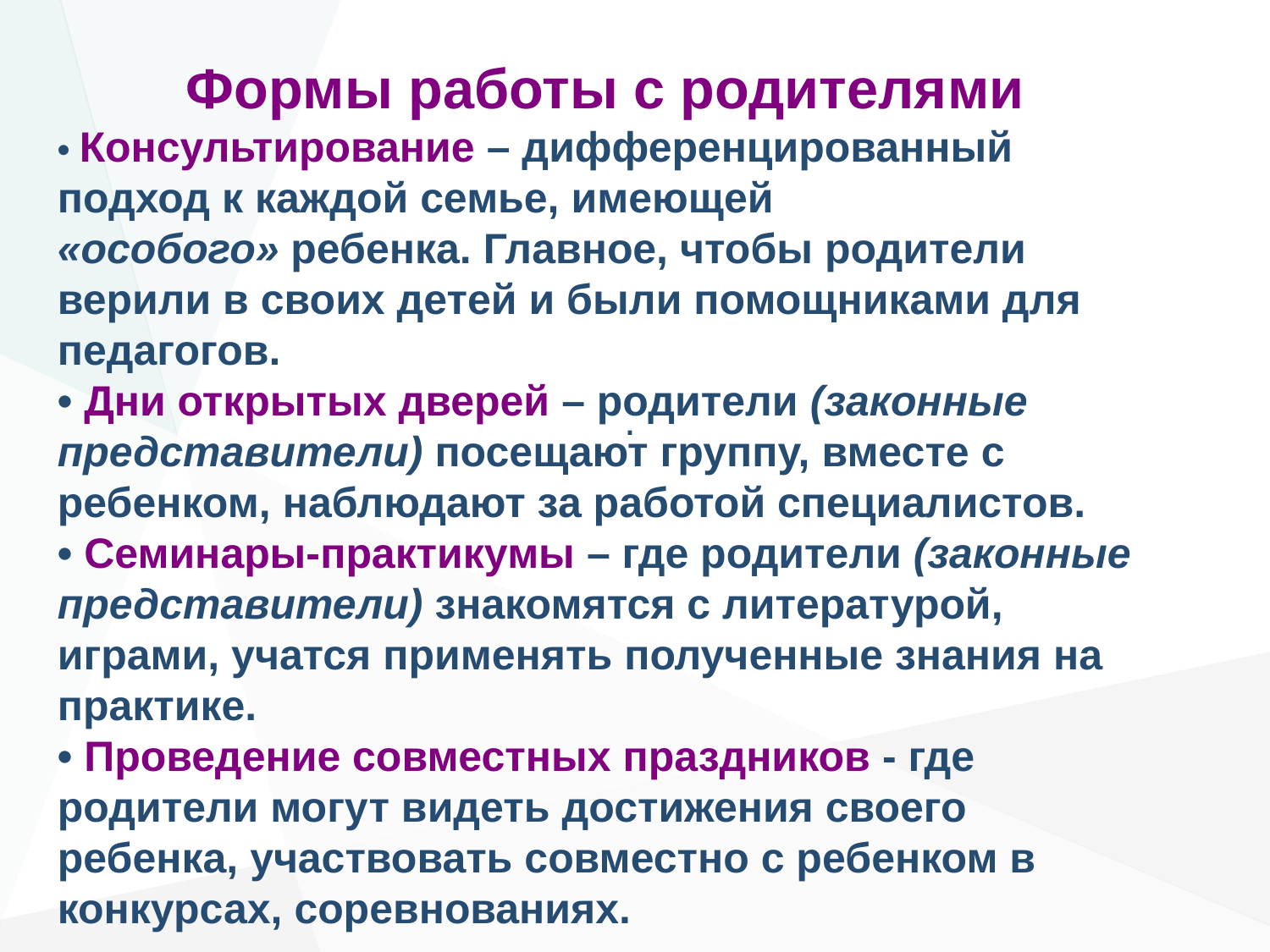

Формы работы с родителями
• Консультирование – дифференцированный подход к каждой семье, имеющей «особого» ребенка. Главное, чтобы родители верили в своих детей и были помощниками для педагогов.
• Дни открытых дверей – родители (законные представители) посещают группу, вместе с ребенком, наблюдают за работой специалистов.
• Семинары-практикумы – где родители (законные представители) знакомятся с литературой, играми, учатся применять полученные знания на практике.
• Проведение совместных праздников - где родители могут видеть достижения своего ребенка, участвовать совместно с ребенком в конкурсах, соревнованиях.

.